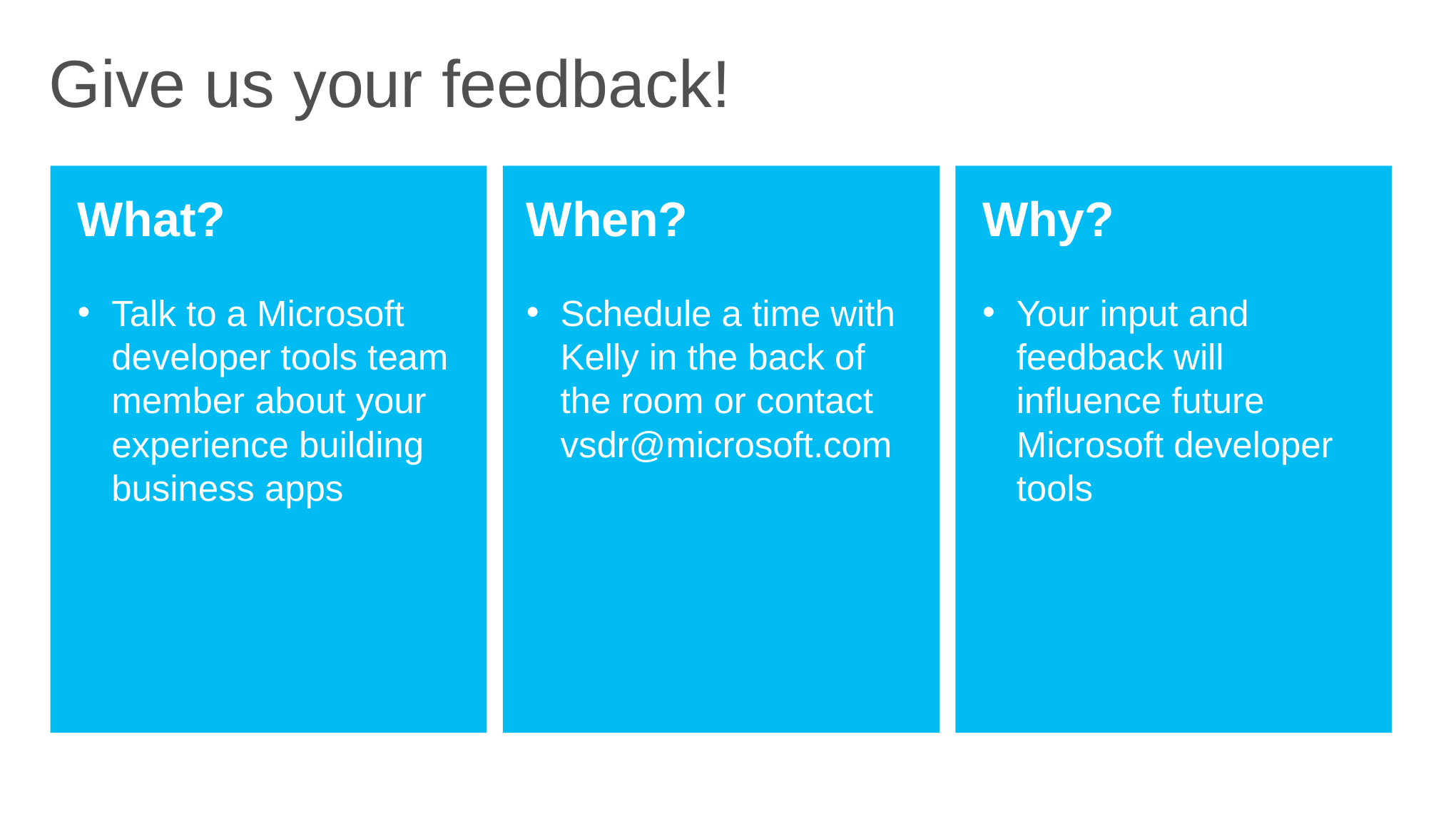

Give us your feedback!

What?

Talk to a Microsoft developer tools team member about your experience building business apps
When?

Schedule a time with Kelly in the back of the room or contact  vsdr@microsoft.com
Why?

Your input and feedback will influence future Microsoft developer tools